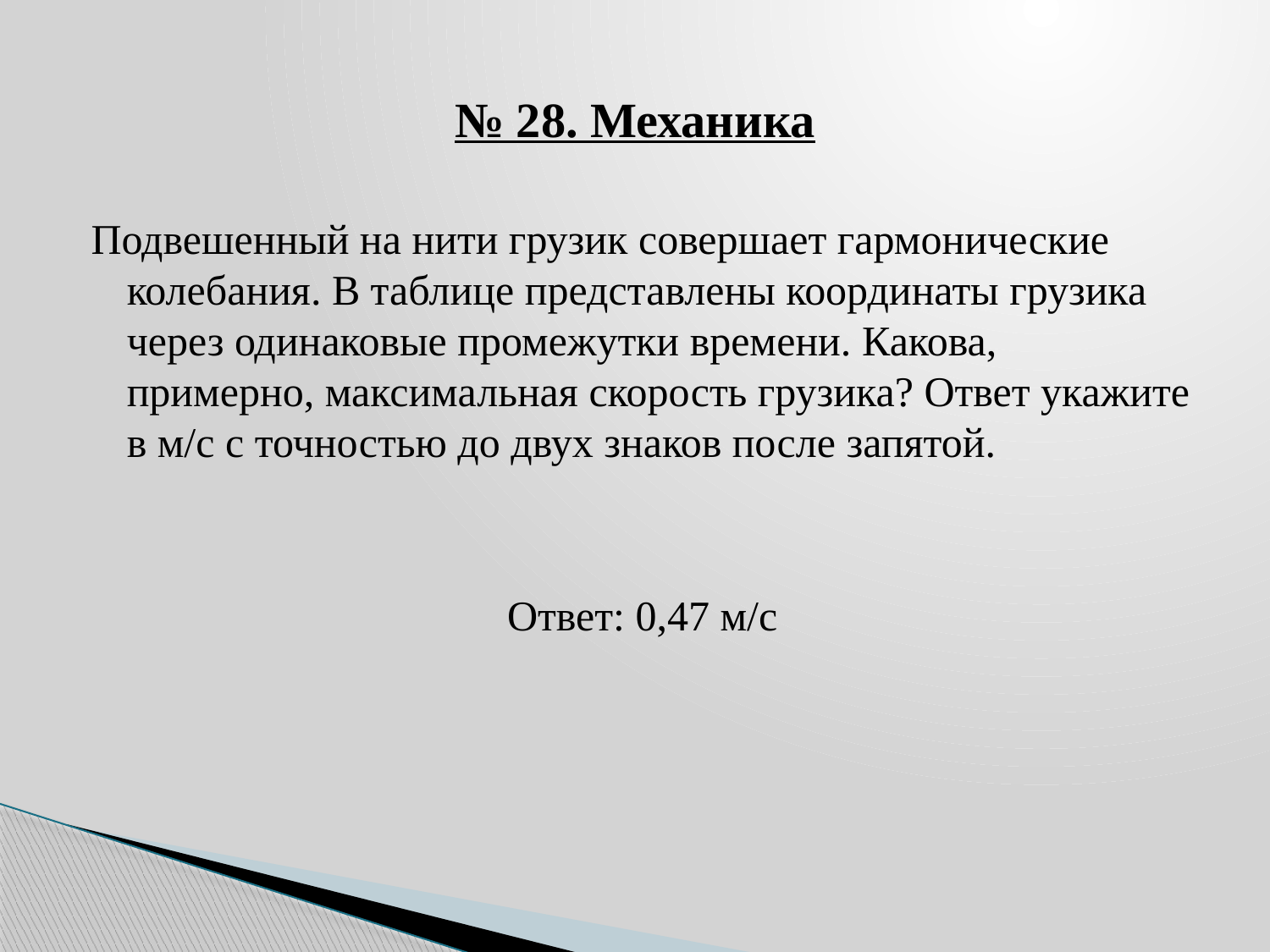

# № 28. Механика
Подвешенный на нити грузик совершает гармонические колебания. В таблице представлены координаты грузика через одинаковые промежутки времени. Какова, примерно, максимальная скорость грузика? Ответ укажите в м/с с точностью до двух знаков после запятой.

Ответ: 0,47 м/с